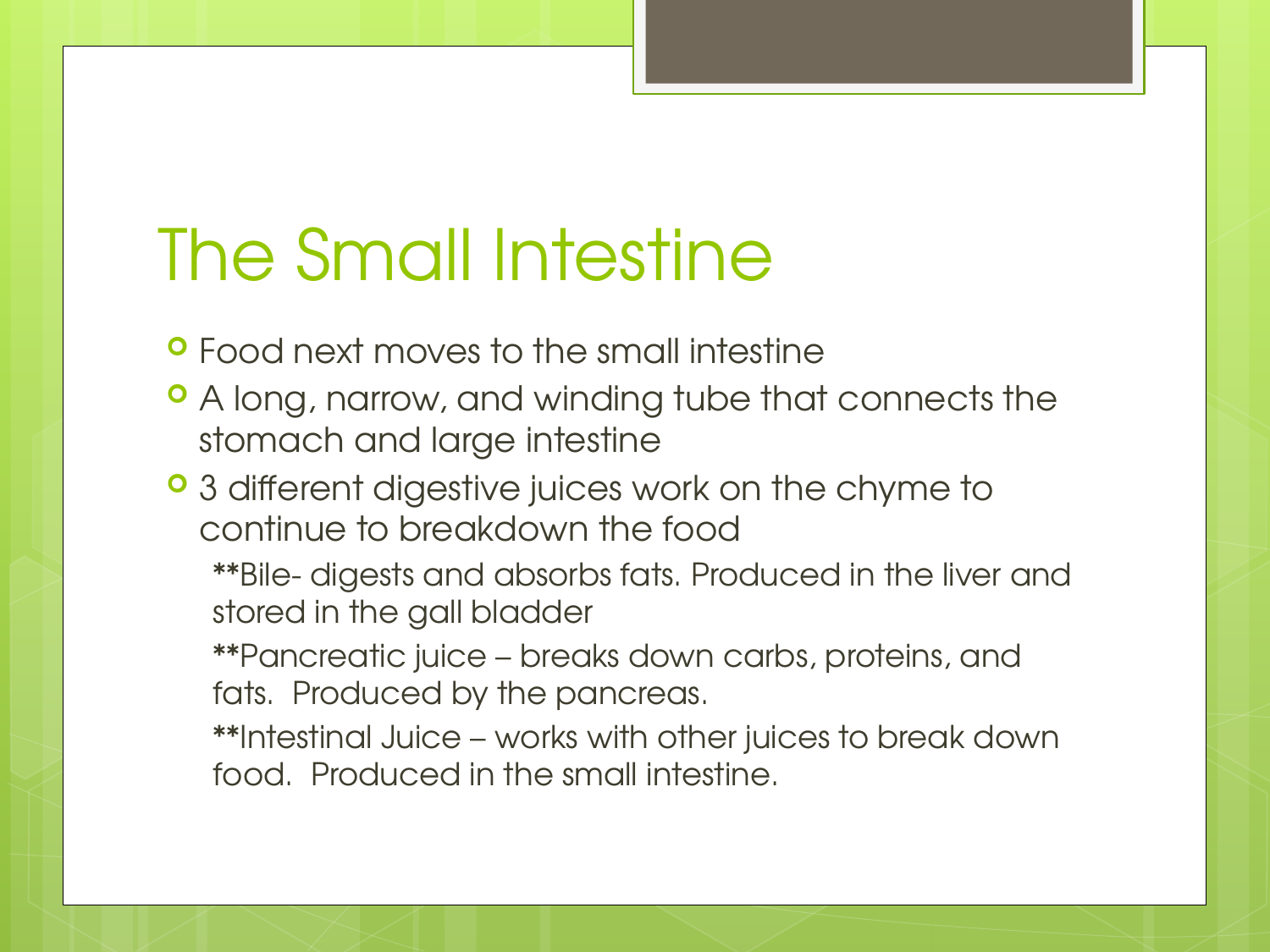

# The Small Intestine
Food next moves to the small intestine
A long, narrow, and winding tube that connects the stomach and large intestine
3 different digestive juices work on the chyme to continue to breakdown the food
**Bile- digests and absorbs fats. Produced in the liver and stored in the gall bladder
**Pancreatic juice – breaks down carbs, proteins, and fats.  Produced by the pancreas.
**Intestinal Juice – works with other juices to break down food.  Produced in the small intestine.